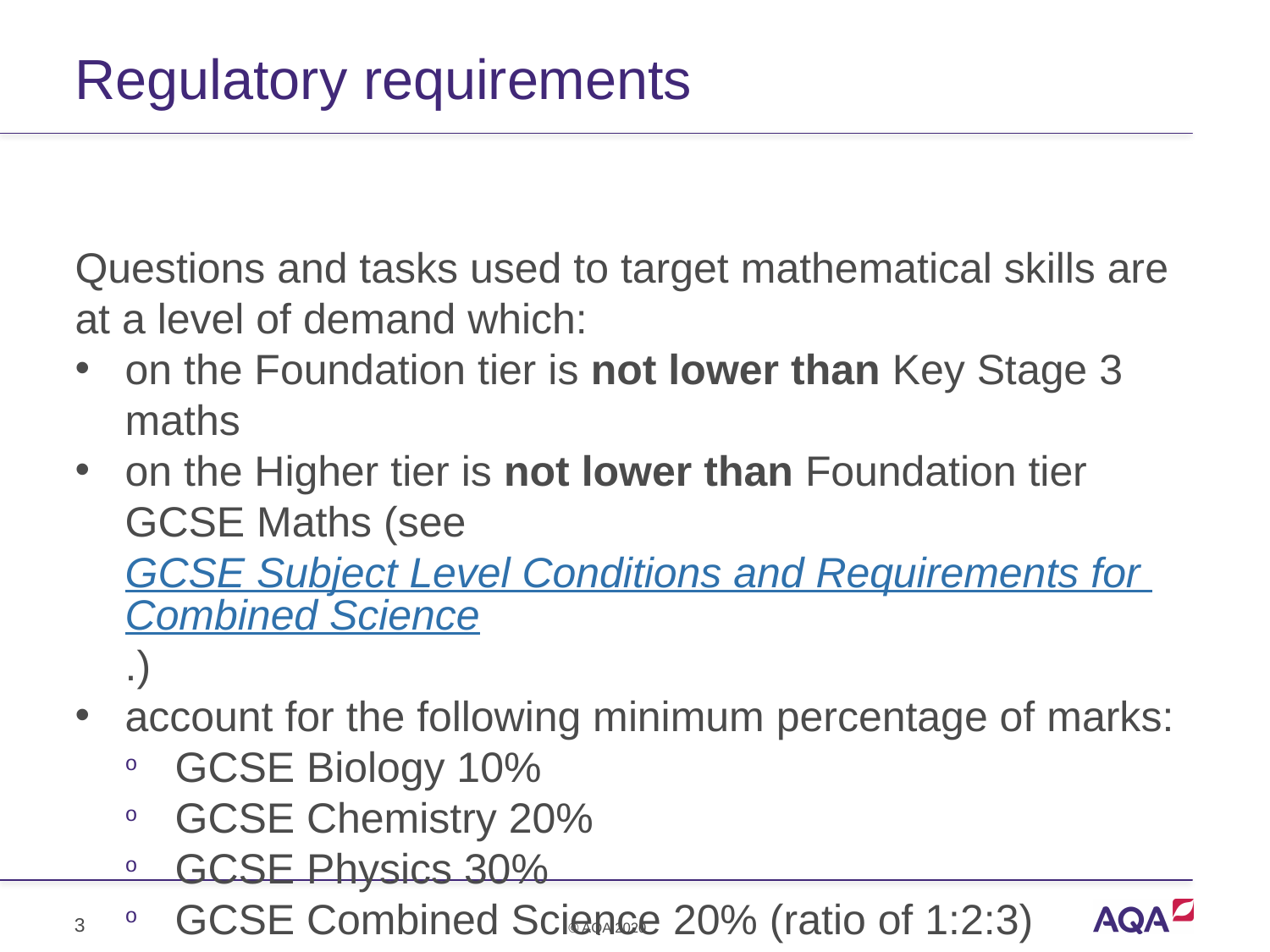

# Regulatory requirements
Questions and tasks used to target mathematical skills are at a level of demand which:
on the Foundation tier is not lower than Key Stage 3 maths
on the Higher tier is not lower than Foundation tier GCSE Maths (see GCSE Subject Level Conditions and Requirements for Combined Science.)
account for the following minimum percentage of marks:
GCSE Biology 10%
GCSE Chemistry 20%
GCSE Physics 30%
GCSE Combined Science 20% (ratio of 1:2:3)

3
© AQA 2020